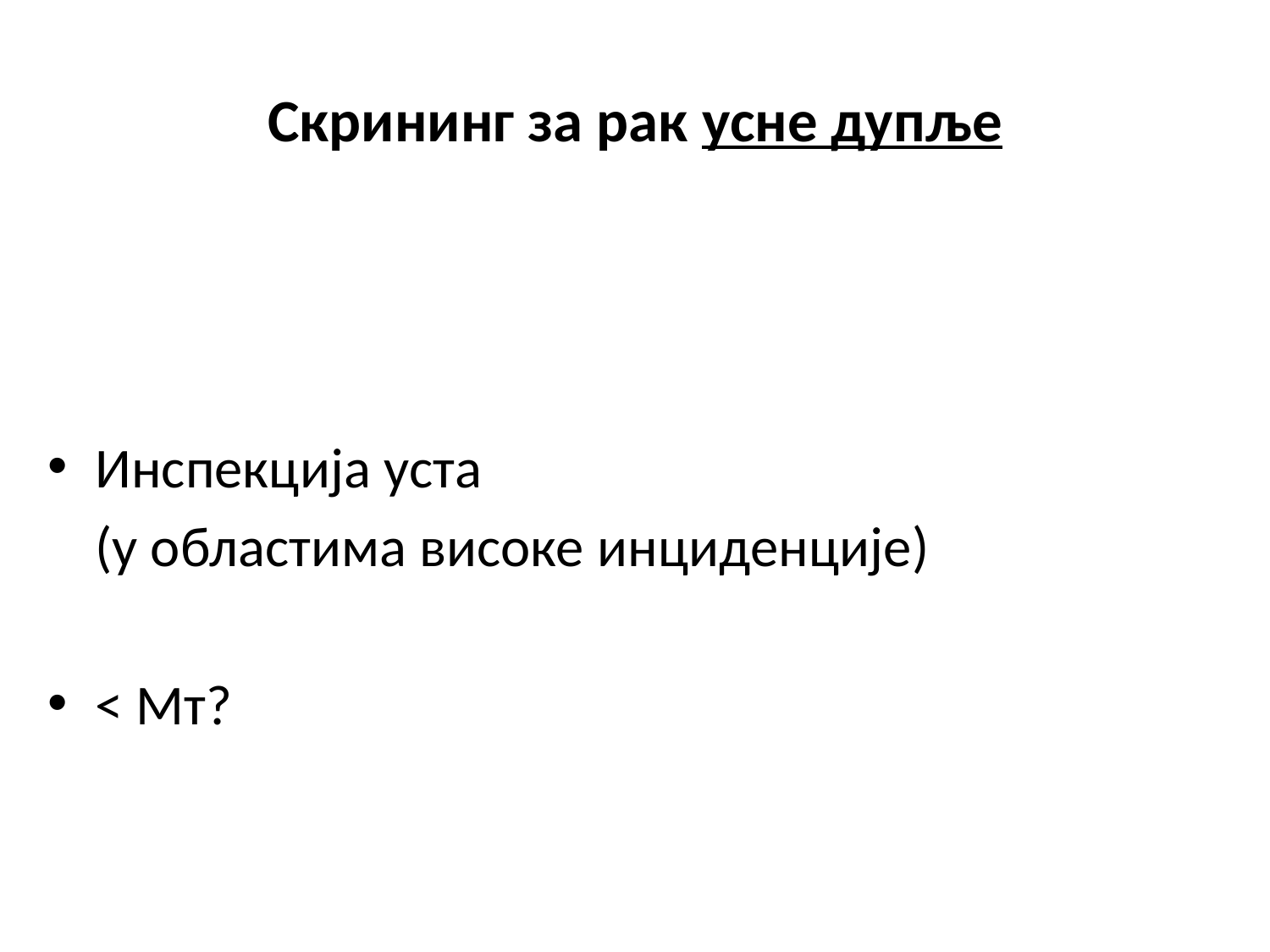

# Скрининг за рак усне дупље

Инспекција уста
	(у областима високе инциденције)

< Мт?